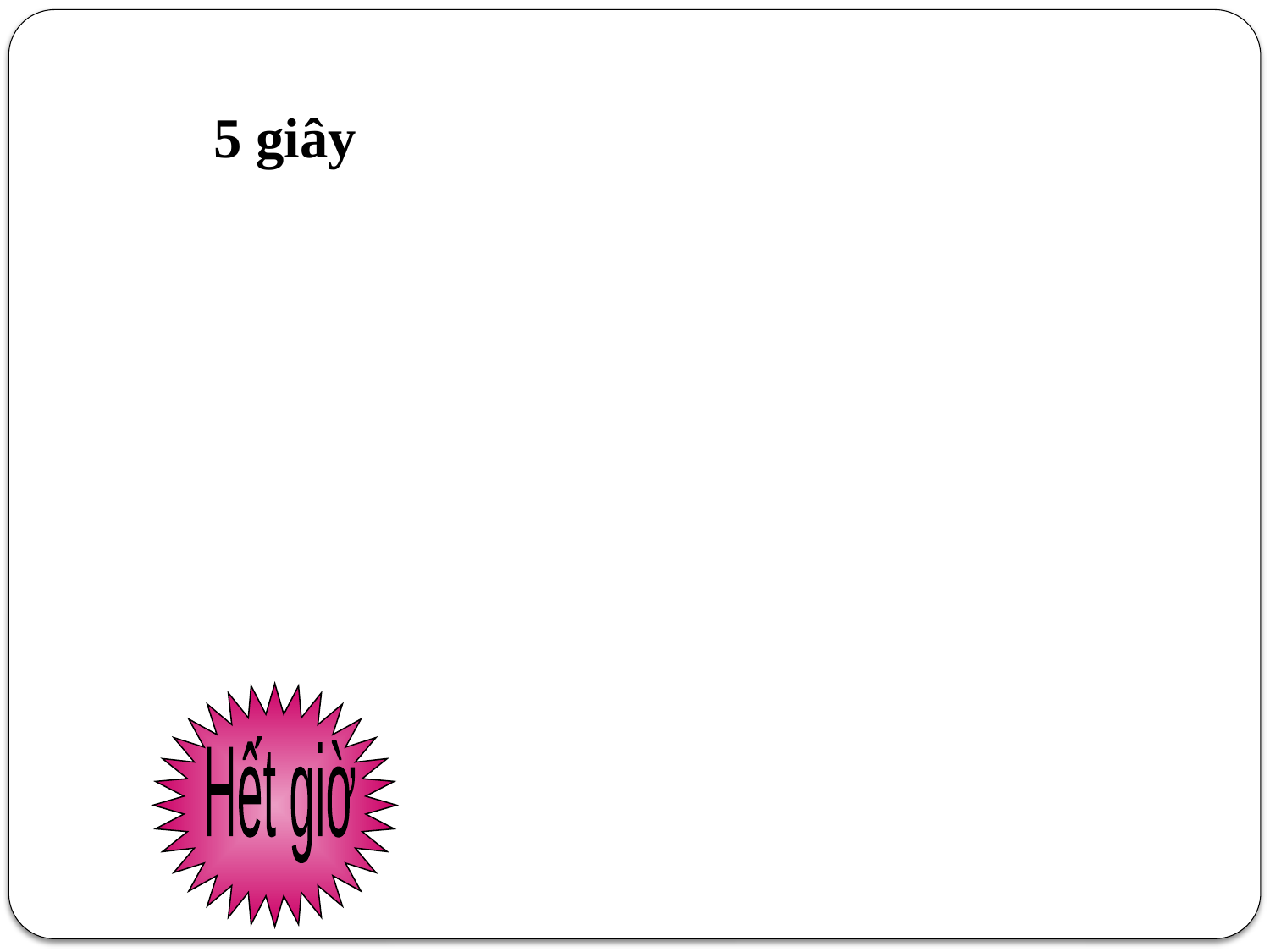

5 giây

Hết giờ
2
0
1
3
5
4